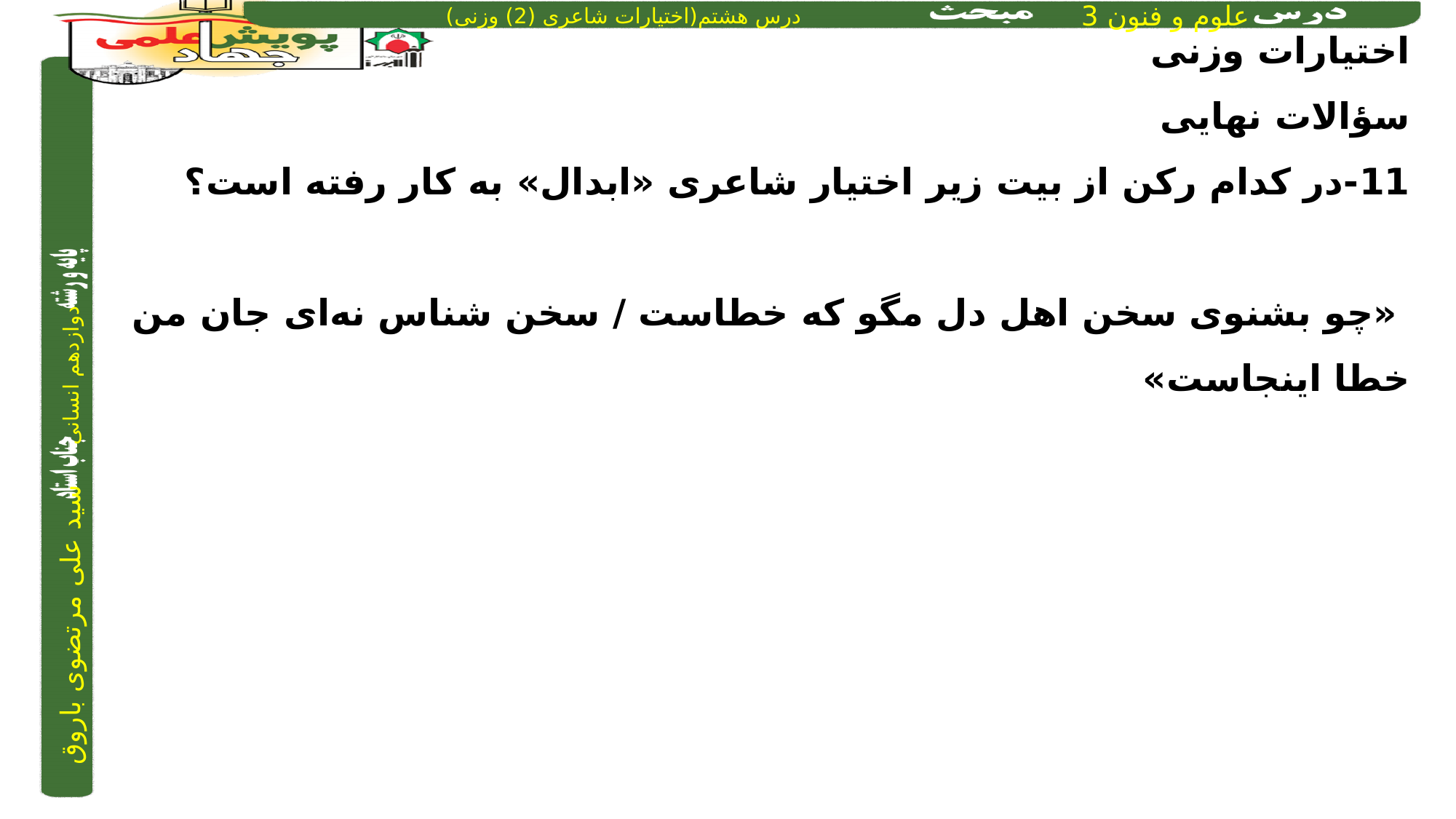

اختیارات وزنی
سؤالات نهایی
11-در کدام رکن از بیت زیر اختیار شاعری «ابدال» به کار رفته است؟

 «چو بشنوی سخن اهل دل مگو که خطاست / سخن شناس نه‌ای جان من خطا اینجاست»